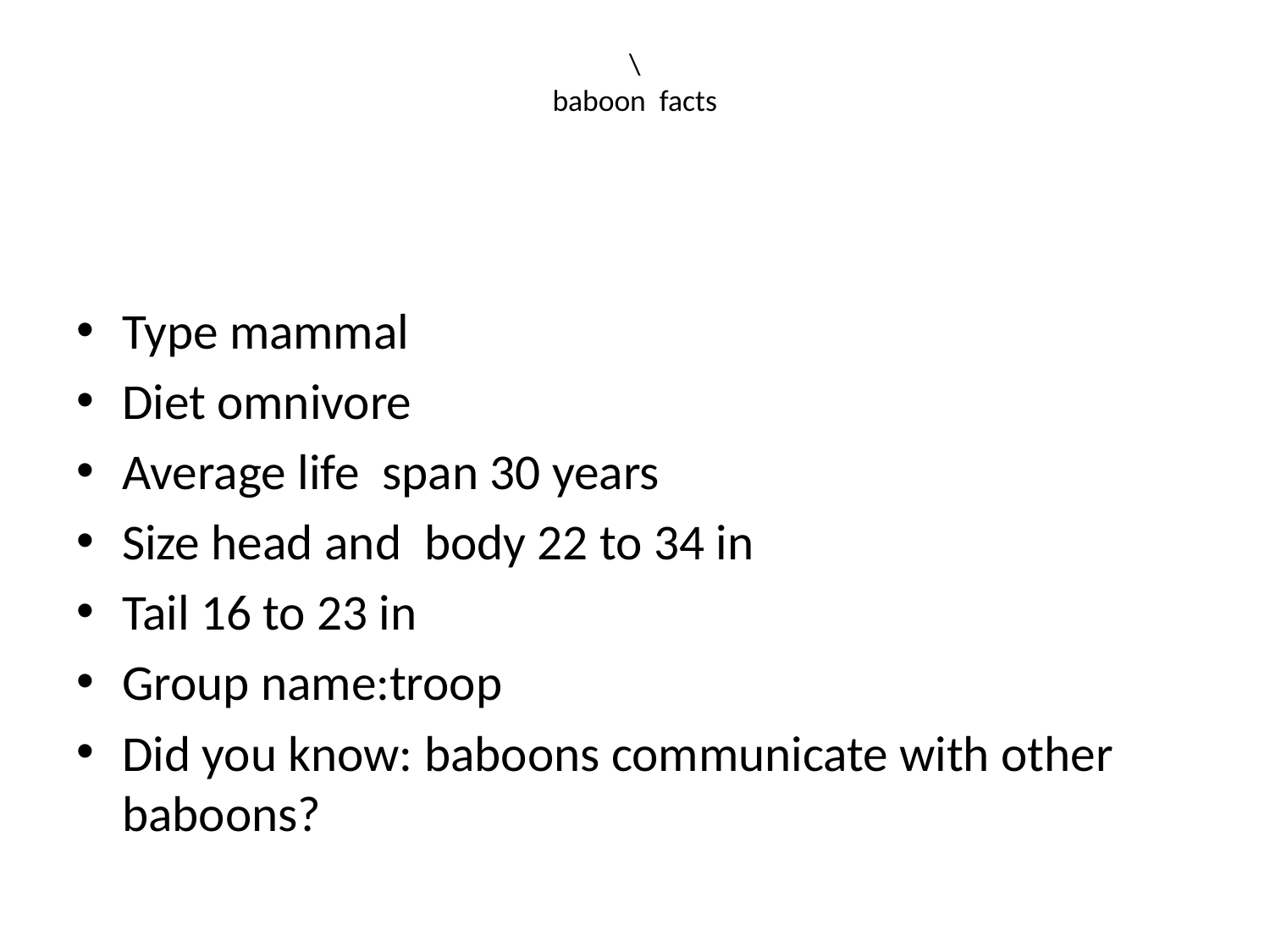

# \ baboon  facts

Type mammal
Diet omnivore
Average life  span 30 years
Size head and  body 22 to 34 in
Tail 16 to 23 in
Group name:troop
Did you know: baboons communicate with other baboons?